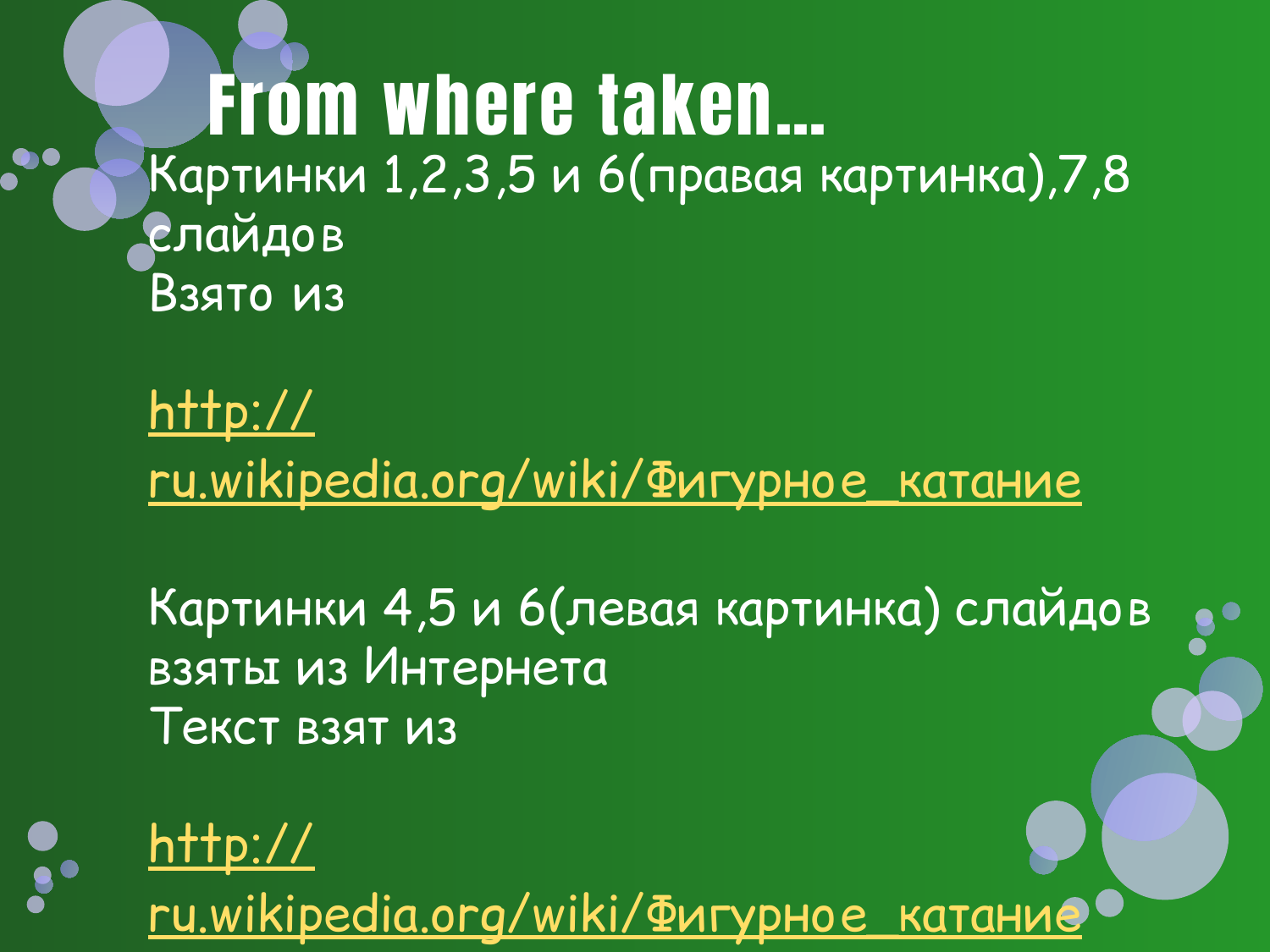

# From where taken…
Картинки 1,2,3,5 и 6(правая картинка),7,8 слайдов
Взято из

http://ru.wikipedia.org/wiki/Фигурное_катание

Картинки 4,5 и 6(левая картинка) слайдов взяты из Интернета
Текст взят из

http://ru.wikipedia.org/wiki/Фигурное_катание